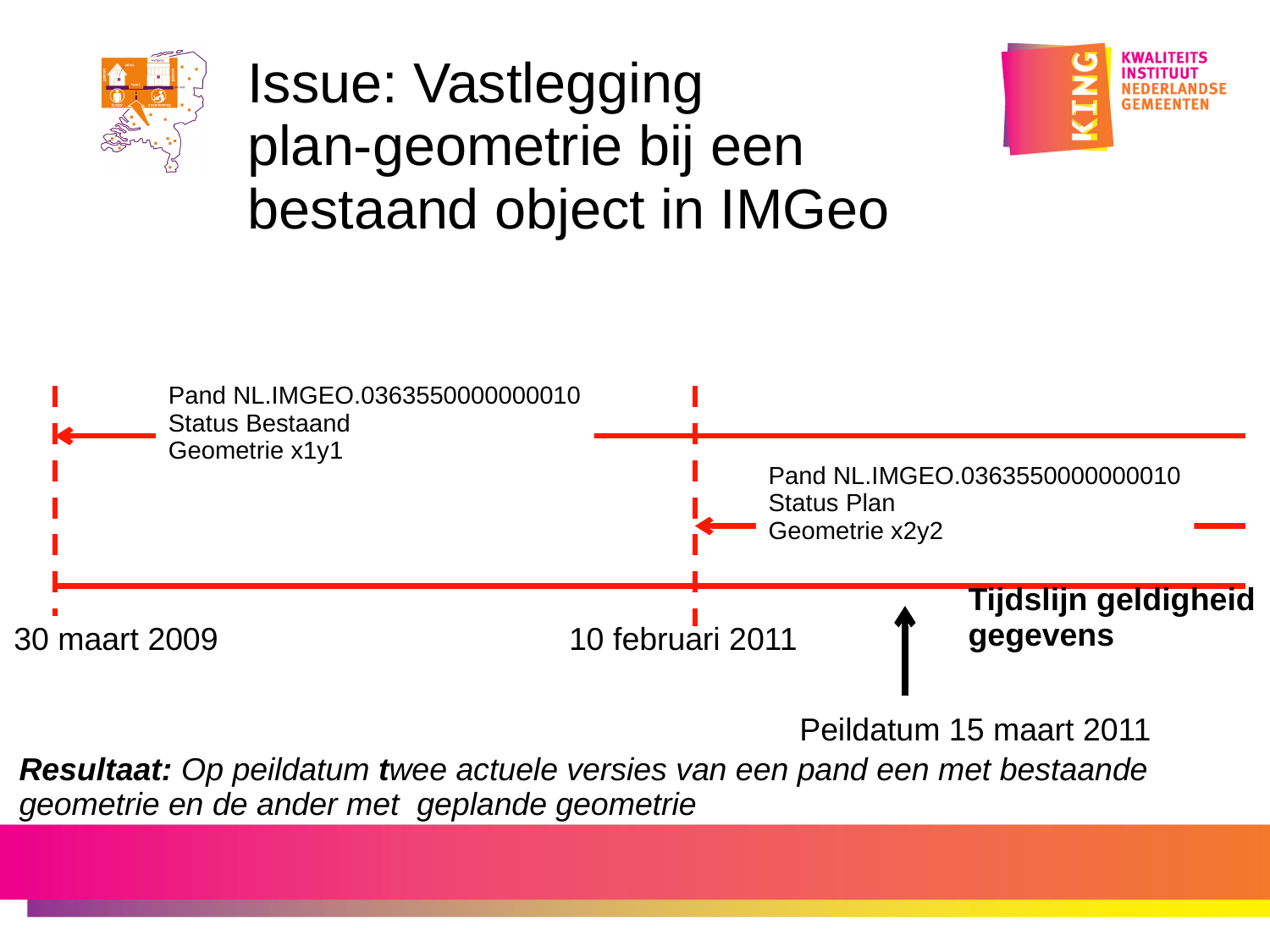

Issue: Vastlegging
plan-geometrie bij een
bestaand object in IMGeo
Pand NL.IMGEO.0363550000000010
Status Bestaand
Geometrie x1y1
Pand NL.IMGEO.0363550000000010
Status Plan
Geometrie x2y2
Tijdslijn geldigheid
gegevens
30 maart 2009
10 februari 2011
Peildatum 15 maart 2011
Resultaat: Op peildatum twee actuele versies van een pand een met bestaande
geometrie en de ander met  geplande geometrie